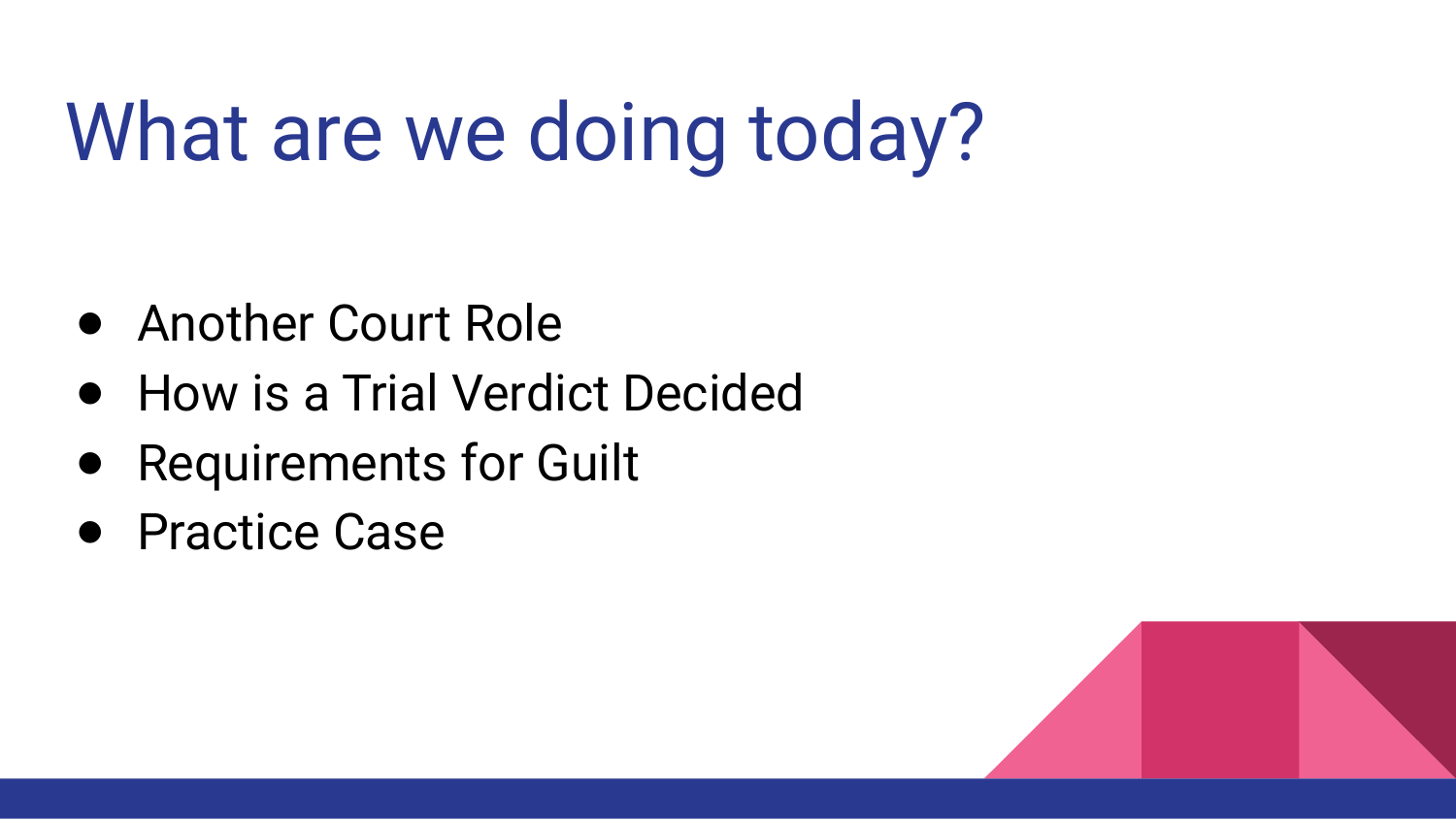

# What are we doing today?
Another Court Role
How is a Trial Verdict Decided
Requirements for Guilt
Practice Case